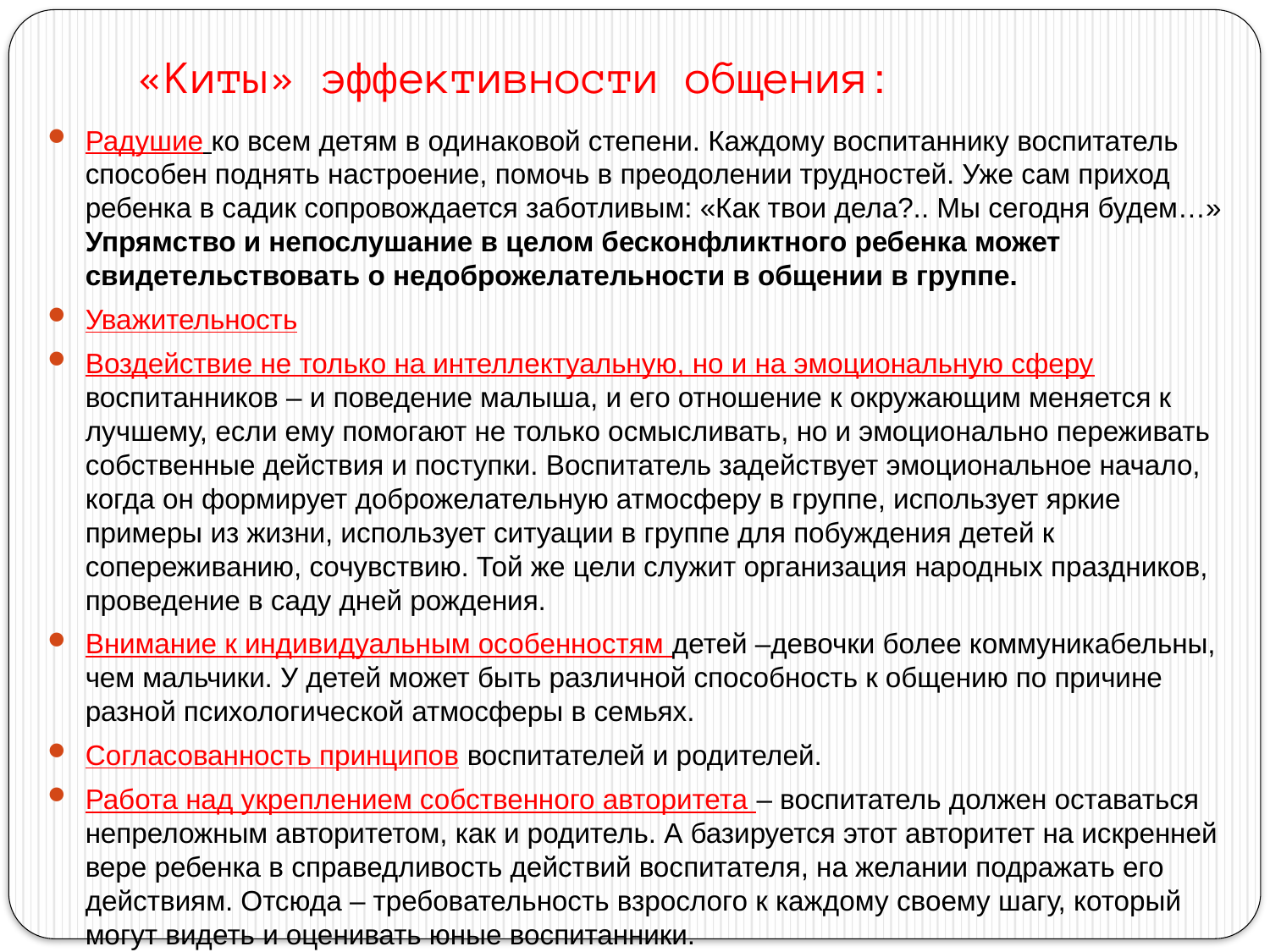

# «Киты» эффективности общения:
Радушие ко всем детям в одинаковой степени. Каждому воспитаннику воспитатель способен поднять настроение, помочь в преодолении трудностей. Уже сам приход ребенка в садик сопровождается заботливым: «Как твои дела?.. Мы сегодня будем…» Упрямство и непослушание в целом бесконфликтного ребенка может свидетельствовать о недоброжелательности в общении в группе.
Уважительность
Воздействие не только на интеллектуальную, но и на эмоциональную сферу воспитанников – и поведение малыша, и его отношение к окружающим меняется к лучшему, если ему помогают не только осмысливать, но и эмоционально переживать собственные действия и поступки. Воспитатель задействует эмоциональное начало, когда он формирует доброжелательную атмосферу в группе, использует яркие примеры из жизни, использует ситуации в группе для побуждения детей к сопереживанию, сочувствию. Той же цели служит организация народных праздников, проведение в саду дней рождения.
Внимание к индивидуальным особенностям детей –девочки более коммуникабельны, чем мальчики. У детей может быть различной способность к общению по причине разной психологической атмосферы в семьях.
Согласованность принципов воспитателей и родителей.
Работа над укреплением собственного авторитета – воспитатель должен оставаться непреложным авторитетом, как и родитель. А базируется этот авторитет на искренней вере ребенка в справедливость действий воспитателя, на желании подражать его действиям. Отсюда – требовательность взрослого к каждому своему шагу, который могут видеть и оценивать юные воспитанники.